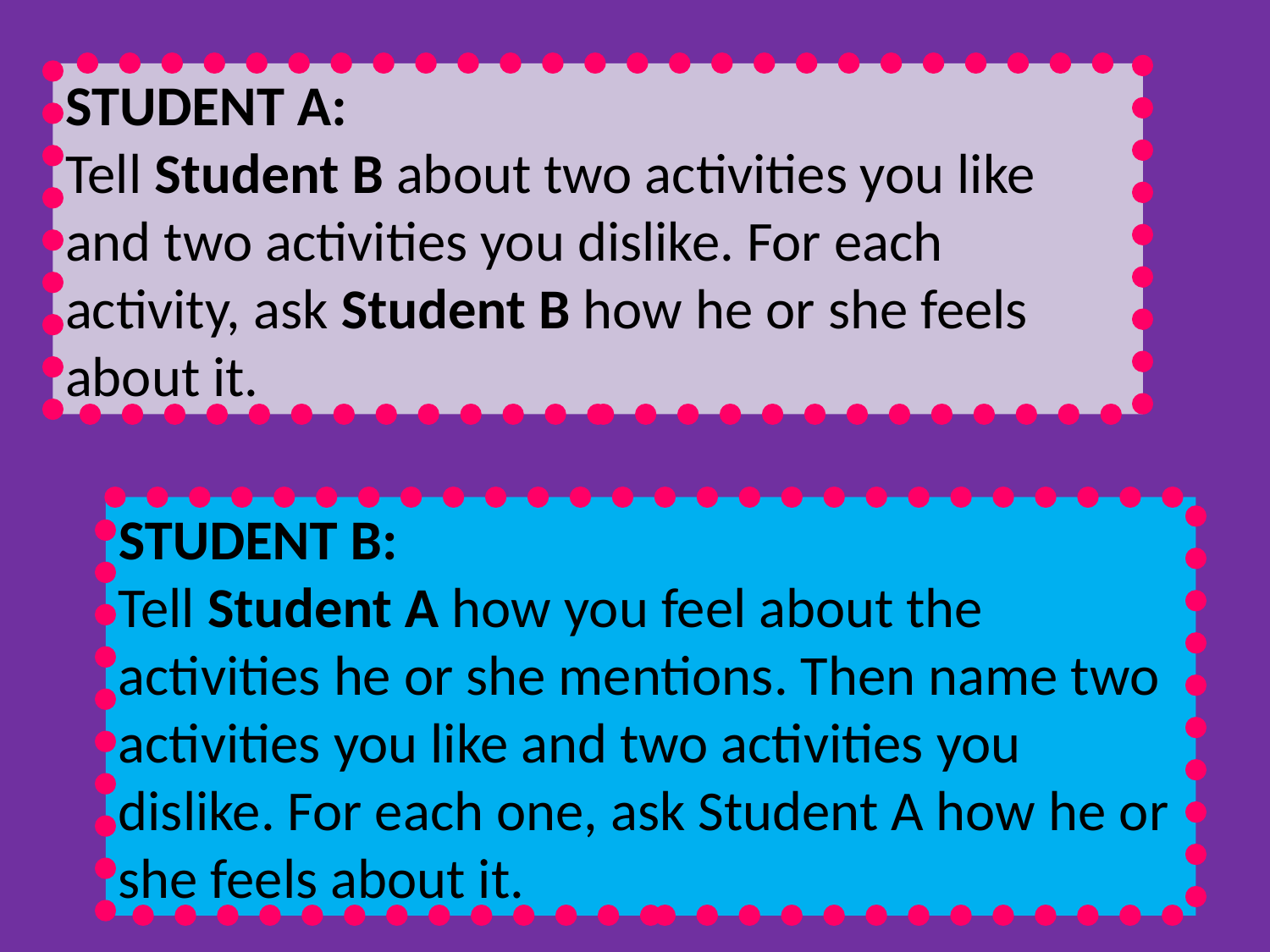

STUDENT A:
Tell Student B about two activities you like and two activities you dislike. For each activity, ask Student B how he or she feels about it.
STUDENT B:
Tell Student A how you feel about the activities he or she mentions. Then name two activities you like and two activities you dislike. For each one, ask Student A how he or she feels about it.